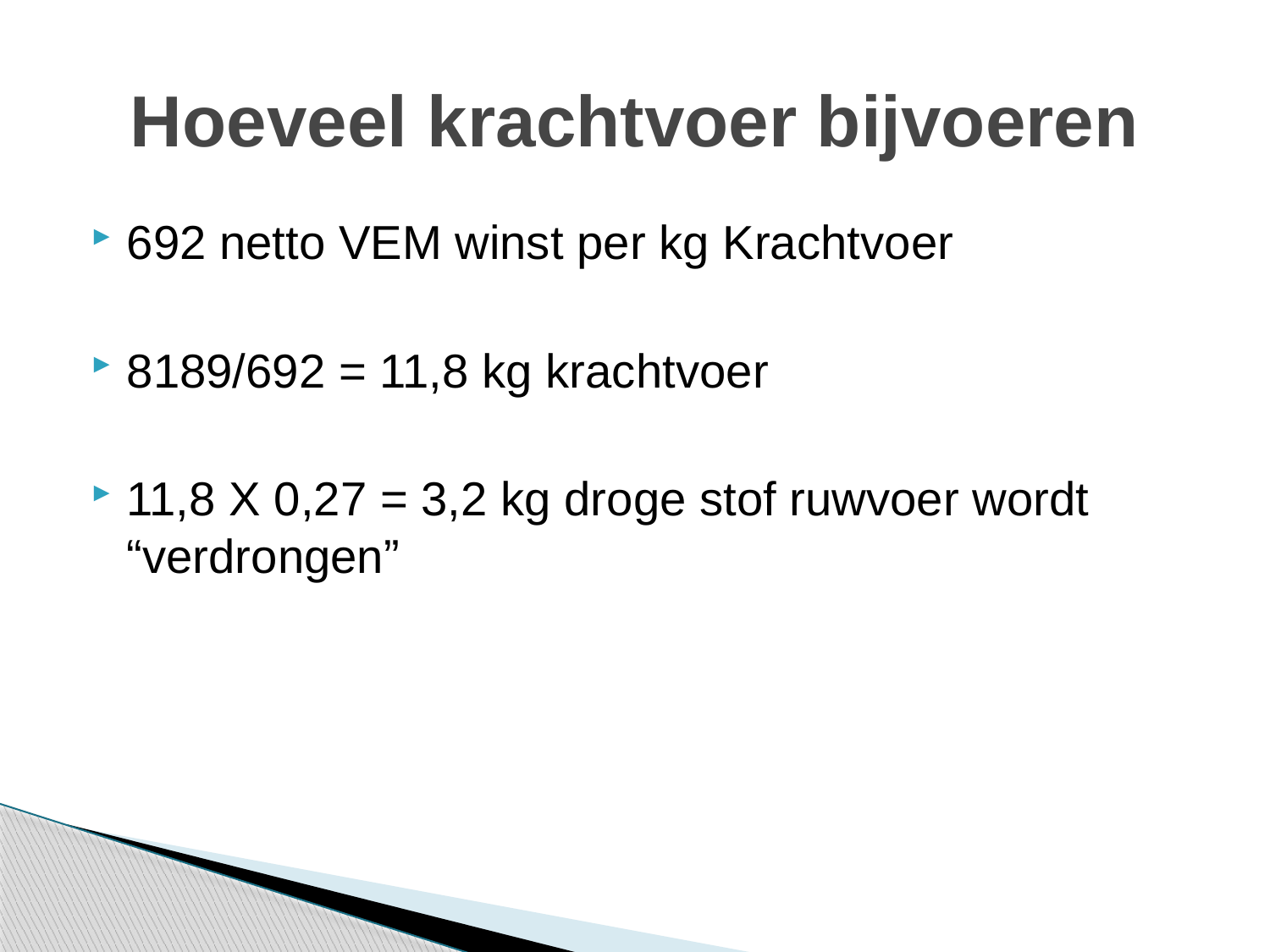

# Hoeveel krachtvoer bijvoeren
692 netto VEM winst per kg Krachtvoer

8189/692 = 11,8 kg krachtvoer

11,8 X 0,27 = 3,2 kg droge stof ruwvoer wordt “verdrongen”